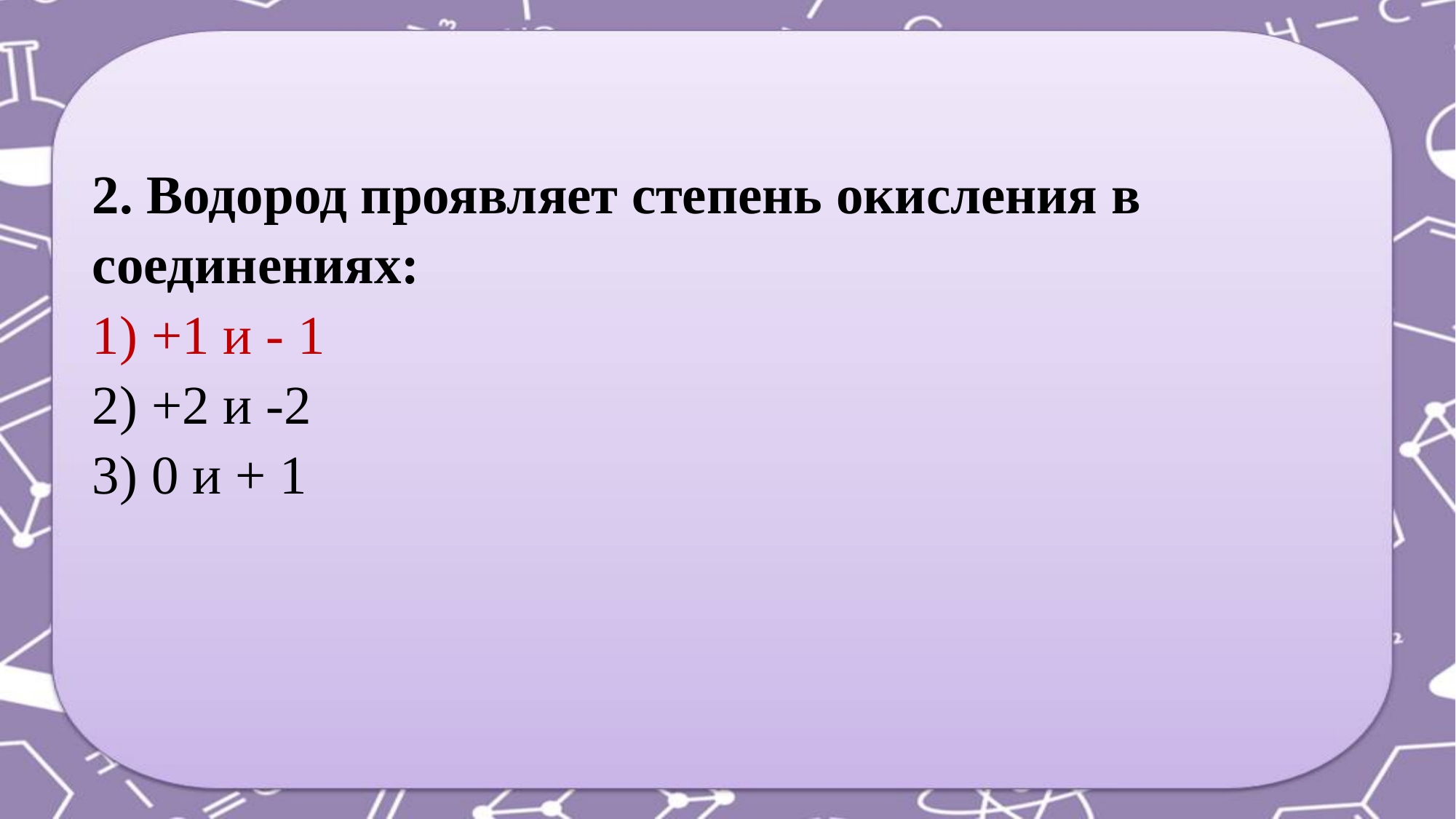

2. Водород проявляет степень окисления в соединениях:
1) +1 и - 1
2) +2 и -2
3) 0 и + 1